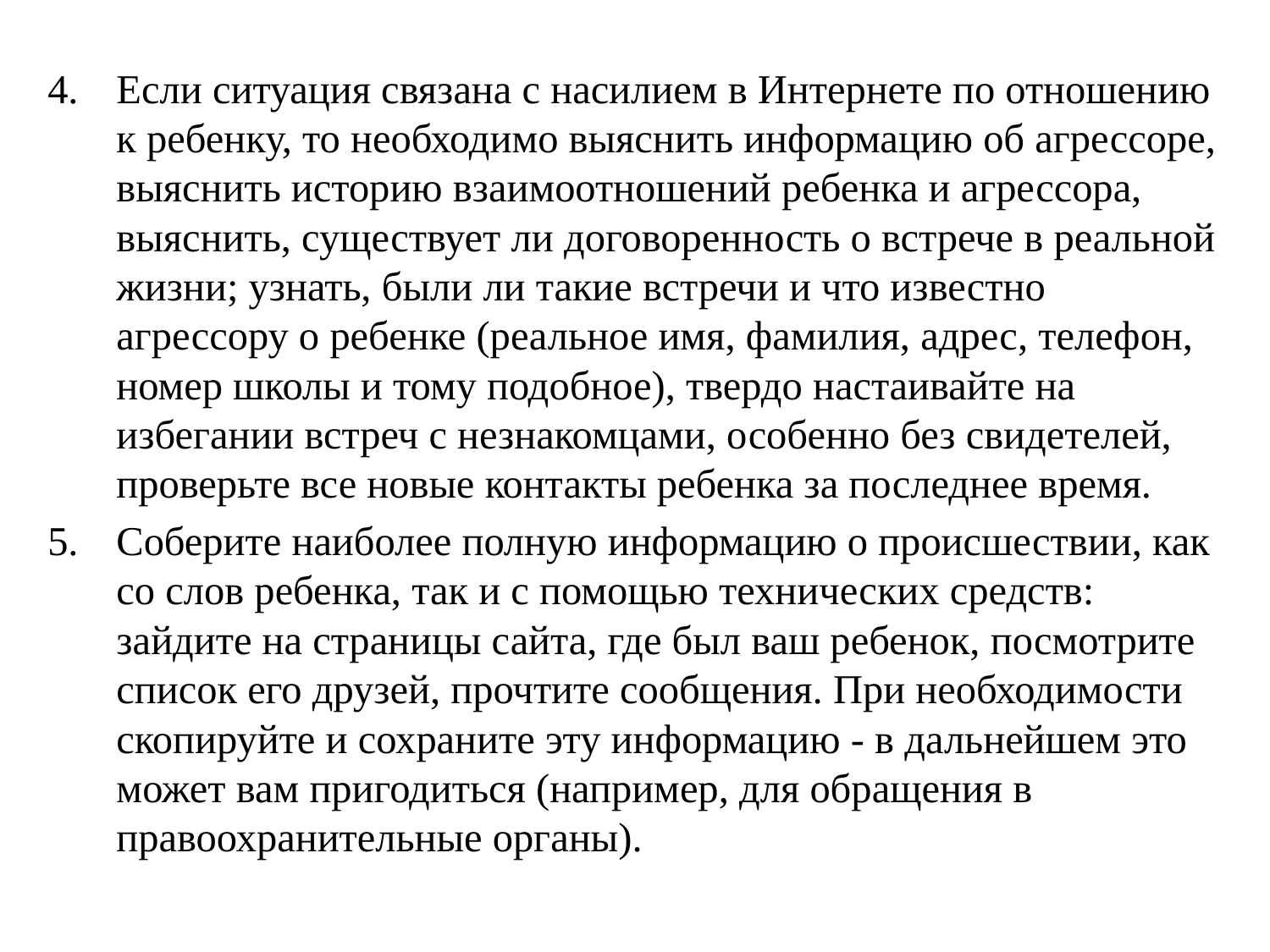

Если ситуация связана с насилием в Интернете по отношению к ребенку, то необходимо выяснить информацию об агрессоре, выяснить историю взаимоотношений ребенка и агрессора, выяснить, существует ли договоренность о встрече в реальной жизни; узнать, были ли такие встречи и что известно агрессору о ребенке (реальное имя, фамилия, адрес, телефон, номер школы и тому подобное), твердо настаивайте на избегании встреч с незнакомцами, особенно без свидетелей, проверьте все новые контакты ребенка за последнее время.
Соберите наиболее полную информацию о происшествии, как со слов ребенка, так и с помощью технических средств: зайдите на страницы сайта, где был ваш ребенок, посмотрите список его друзей, прочтите сообщения. При необходимости скопируйте и сохраните эту информацию - в дальнейшем это может вам пригодиться (например, для обращения в правоохранительные органы).